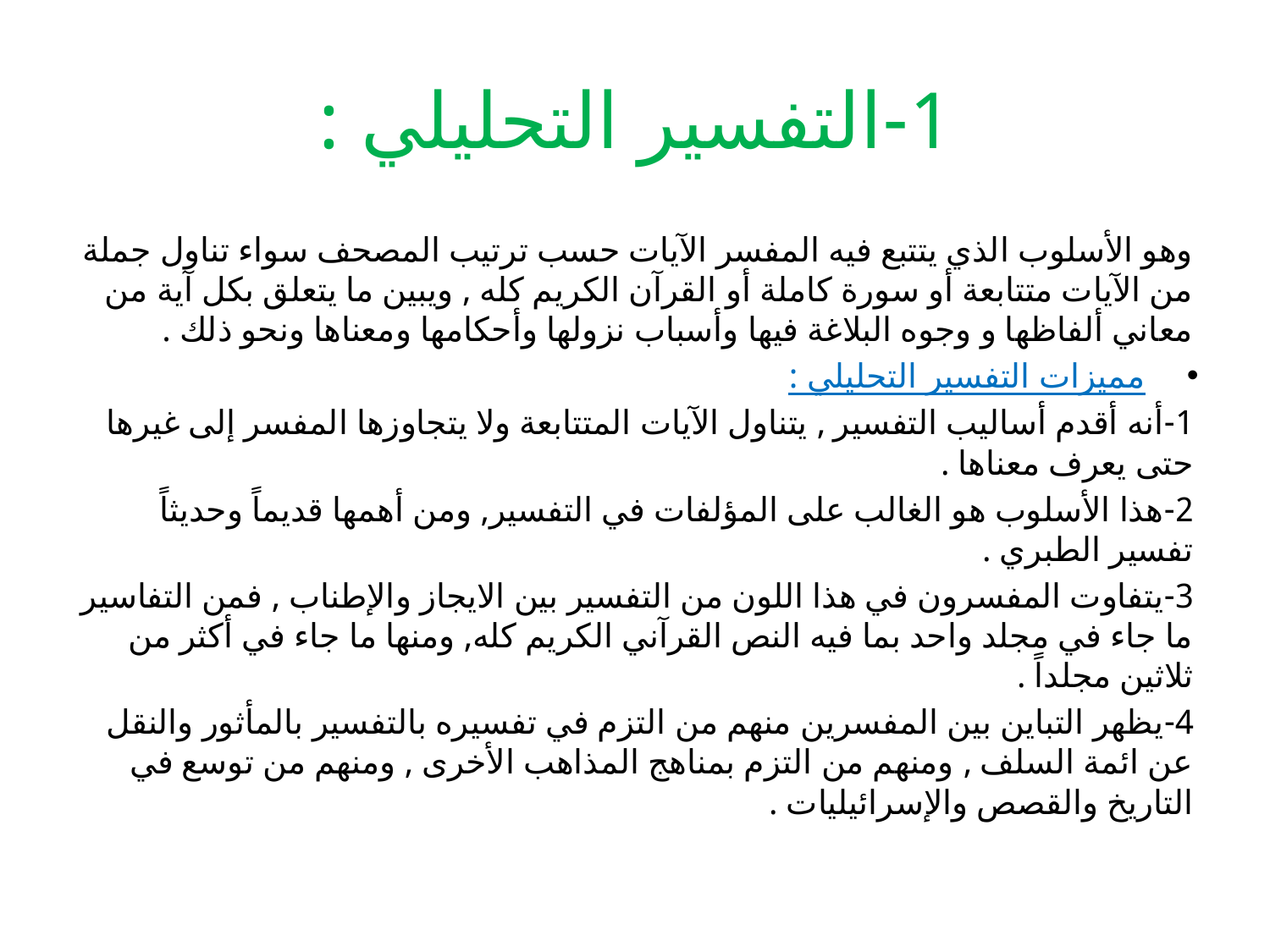

# 1-التفسير التحليلي :
وهو الأسلوب الذي يتتبع فيه المفسر الآيات حسب ترتيب المصحف سواء تناول جملة من الآيات متتابعة أو سورة كاملة أو القرآن الكريم كله , ويبين ما يتعلق بكل آية من معاني ألفاظها و وجوه البلاغة فيها وأسباب نزولها وأحكامها ومعناها ونحو ذلك .
 مميزات التفسير التحليلي :
1-أنه أقدم أساليب التفسير , يتناول الآيات المتتابعة ولا يتجاوزها المفسر إلى غيرها حتى يعرف معناها .
2-هذا الأسلوب هو الغالب على المؤلفات في التفسير, ومن أهمها قديماً وحديثاً تفسير الطبري .
3-يتفاوت المفسرون في هذا اللون من التفسير بين الايجاز والإطناب , فمن التفاسير ما جاء في مجلد واحد بما فيه النص القرآني الكريم كله, ومنها ما جاء في أكثر من ثلاثين مجلداً .
4-يظهر التباين بين المفسرين منهم من التزم في تفسيره بالتفسير بالمأثور والنقل عن ائمة السلف , ومنهم من التزم بمناهج المذاهب الأخرى , ومنهم من توسع في التاريخ والقصص والإسرائيليات .